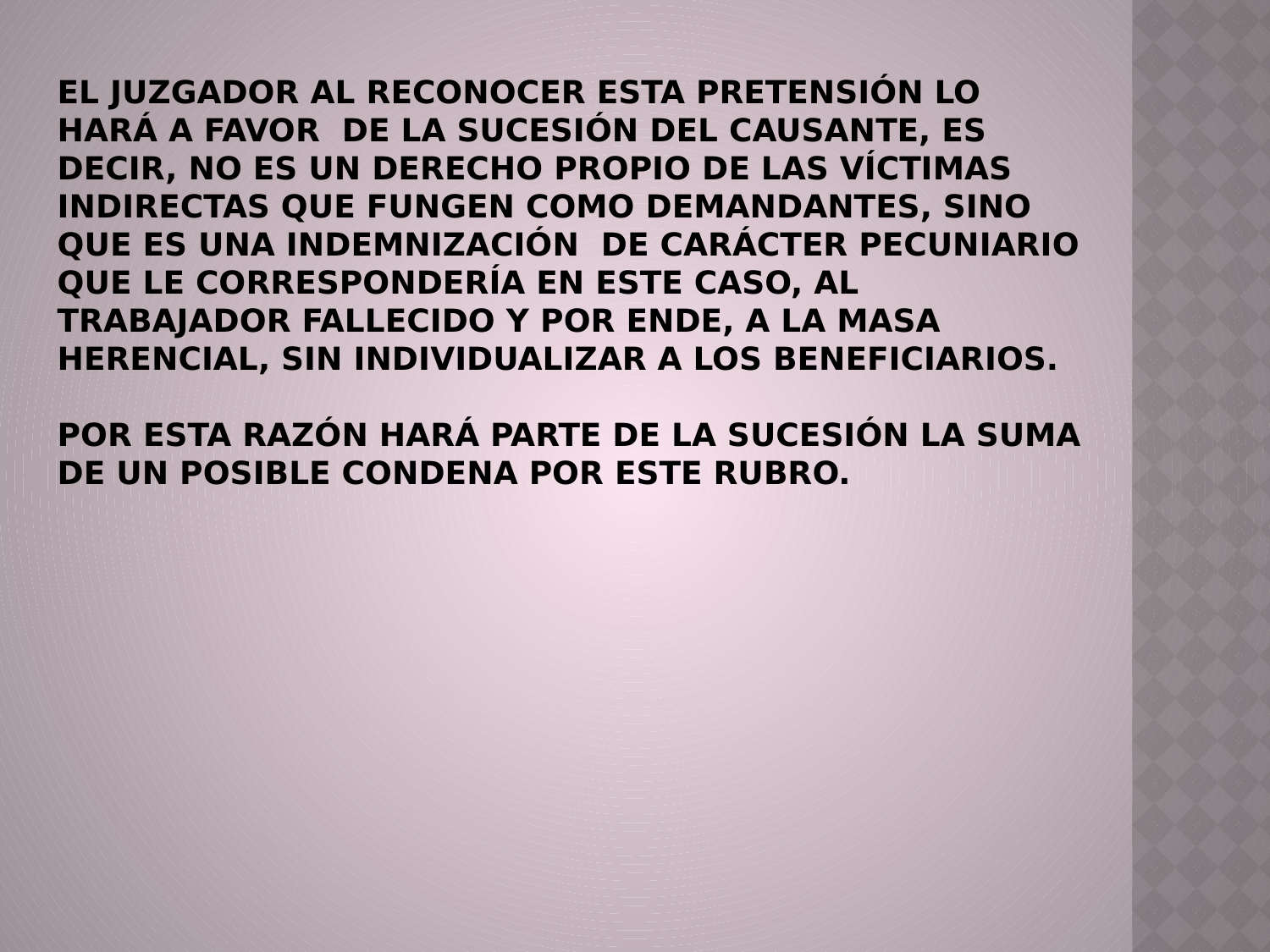

EL JUZGADOR AL RECONOCER ESTA PRETENSIÓN LO HARÁ A FAVOR  DE LA SUCESIÓN DEL CAUSANTE, ES DECIR, NO ES UN DERECHO PROPIO DE LAS VÍCTIMAS INDIRECTAS QUE FUNGEN COMO DEMANDANTES, SINO QUE ES UNA INDEMNIZACIÓN  DE CARÁCTER PECUNIARIO QUE LE CORRESPONDERÍA EN ESTE CASO, AL TRABAJADOR FALLECIDO Y POR ENDE, A LA MASA HERENCIAL, SIN INDIVIDUALIZAR A LOS BENEFICIARIOS.

POR ESTA RAZÓN HARÁ PARTE DE LA SUCESIÓN LA SUMA DE UN POSIBLE CONDENA POR ESTE RUBRO.